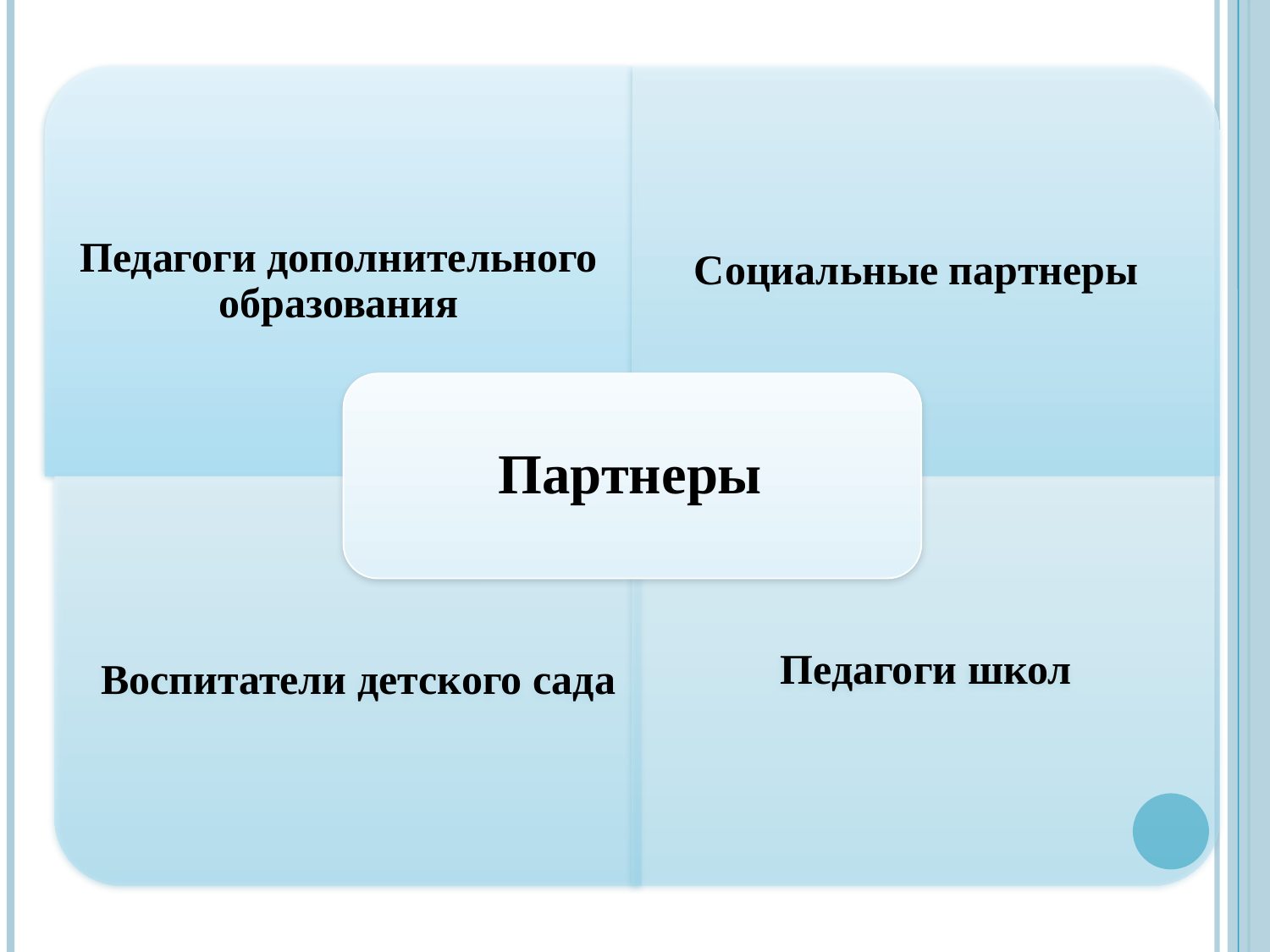

Педагоги дополнительного образования
Социальные партнеры
Воспитатели детского сада
Педагоги школ
Партнеры